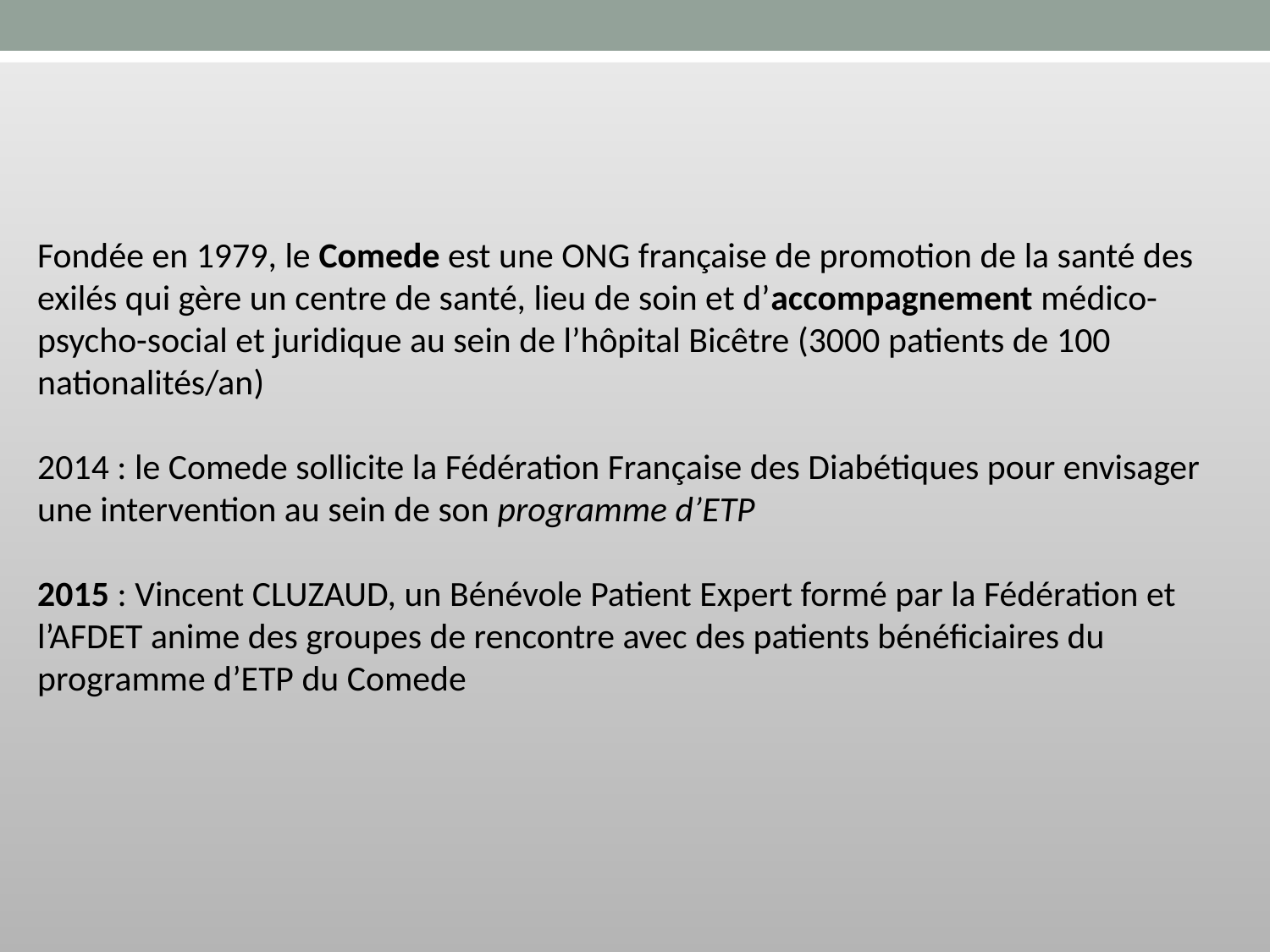

Fondée en 1979, le Comede est une ONG française de promotion de la santé des exilés qui gère un centre de santé, lieu de soin et d’accompagnement médico-psycho-social et juridique au sein de l’hôpital Bicêtre (3000 patients de 100 nationalités/an)

2014 : le Comede sollicite la Fédération Française des Diabétiques pour envisager une intervention au sein de son programme d’ETP

2015 : Vincent CLUZAUD, un Bénévole Patient Expert formé par la Fédération et l’AFDET anime des groupes de rencontre avec des patients bénéficiaires du programme d’ETP du Comede